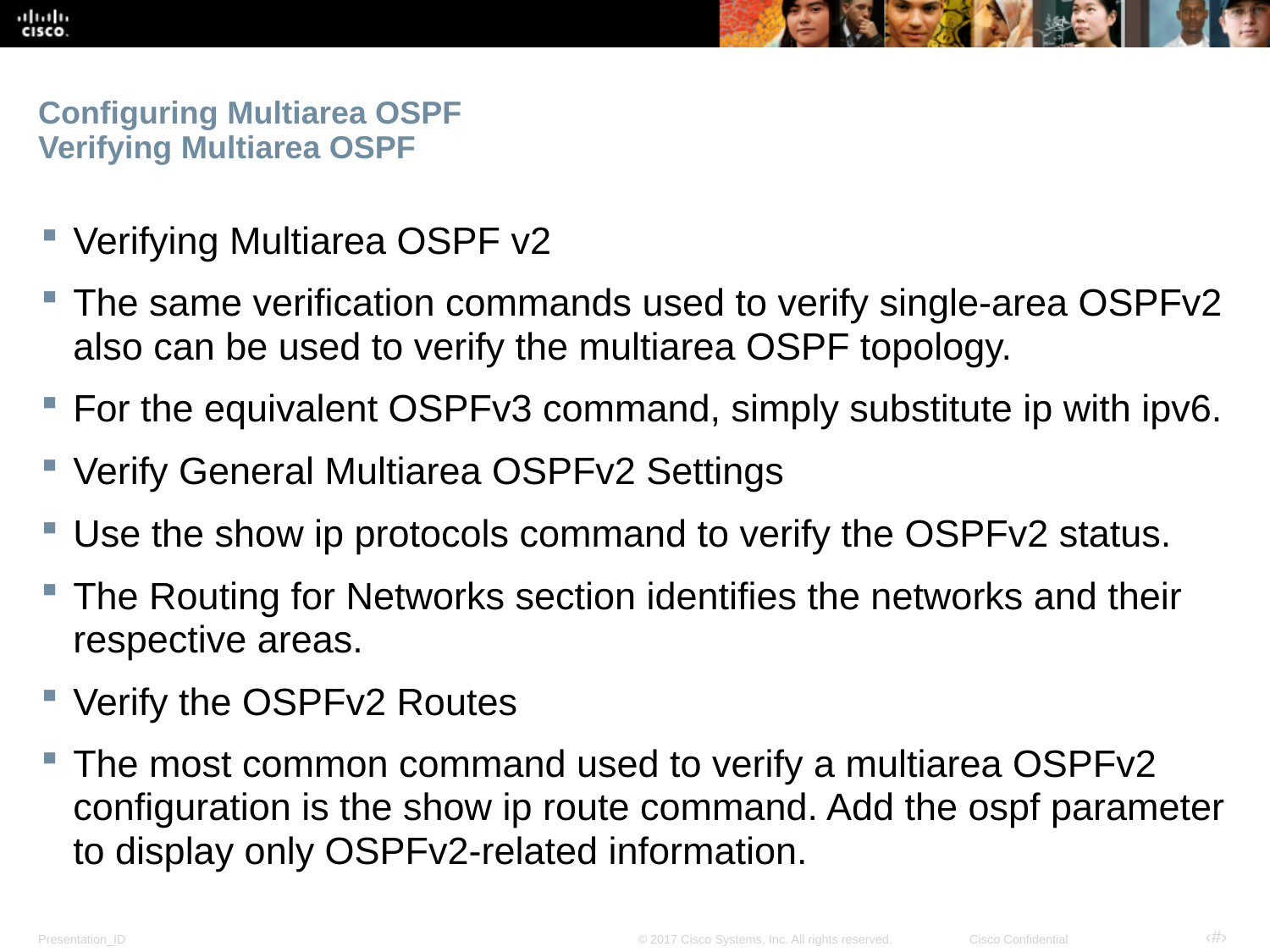

# Configuring Multiarea OSPF Verifying Multiarea OSPF
Verifying Multiarea OSPF v2
The same verification commands used to verify single-area OSPFv2 also can be used to verify the multiarea OSPF topology.
For the equivalent OSPFv3 command, simply substitute ip with ipv6.
Verify General Multiarea OSPFv2 Settings
Use the show ip protocols command to verify the OSPFv2 status.
The Routing for Networks section identifies the networks and their respective areas.
Verify the OSPFv2 Routes
The most common command used to verify a multiarea OSPFv2 configuration is the show ip route command. Add the ospf parameter to display only OSPFv2-related information.